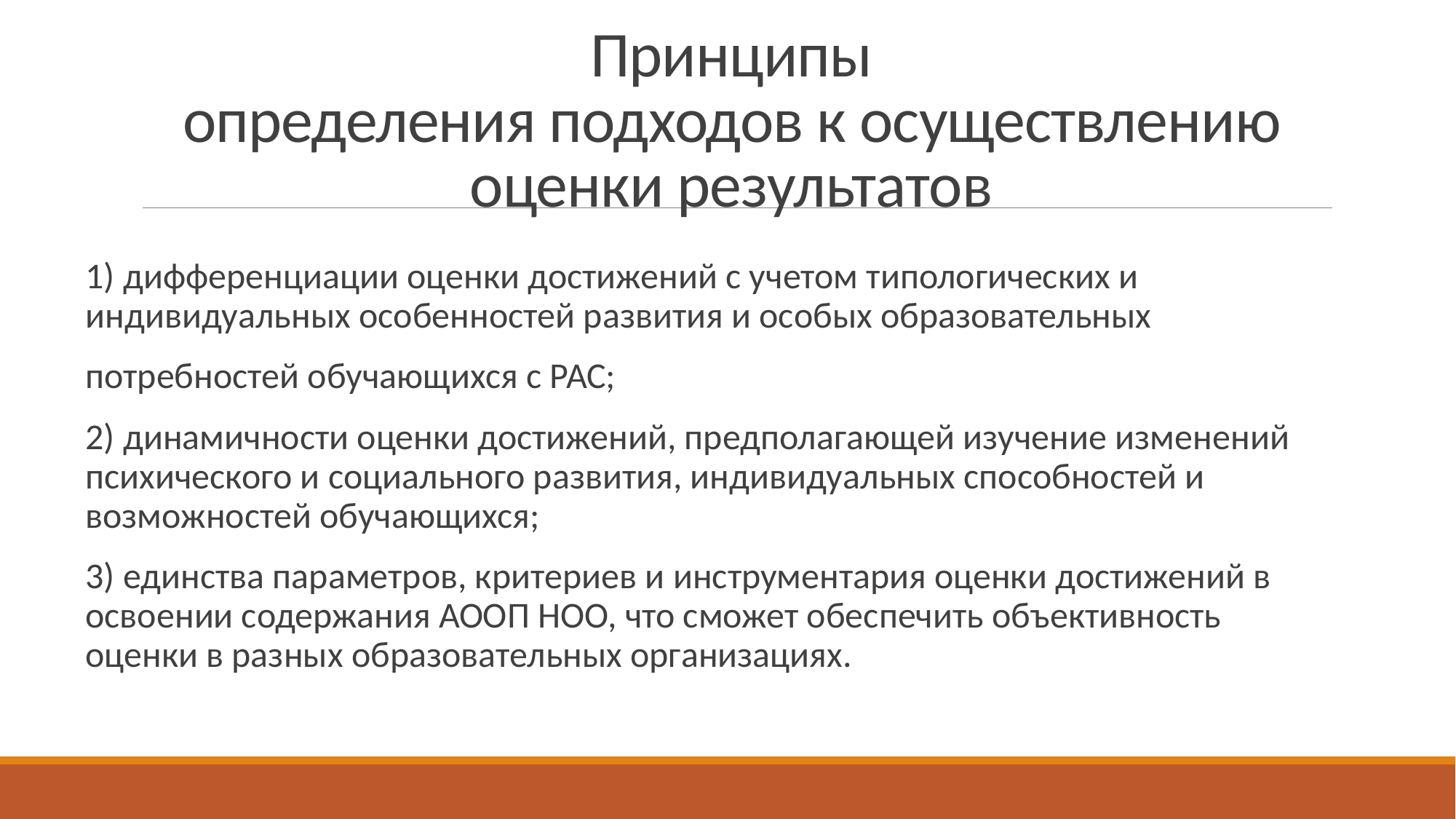

# Принципы определения подходов к осуществлению оценки результатов
1) дифференциации оценки достижений с учетом типологических и индивидуальных особенностей развития и особых образовательных
потребностей обучающихся с РАС;
2) динамичности оценки достижений, предполагающей изучение изменений психического и социального развития, индивидуальных способностей и возможностей обучающихся;
3) единства параметров, критериев и инструментария оценки достижений в освоении содержания АООП НОО, что сможет обеспечить объективность оценки в разных образовательных организациях.